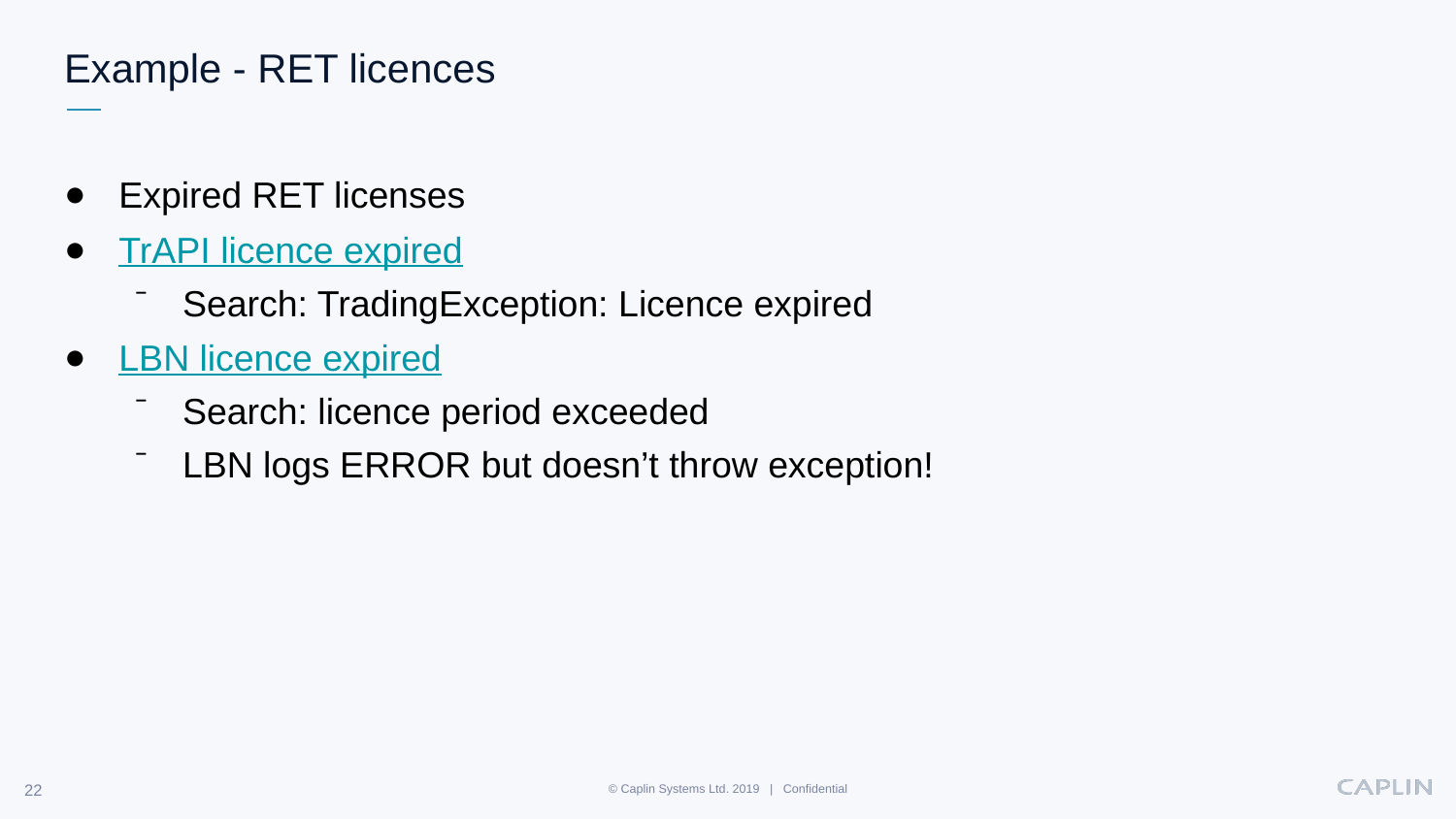

# Example - RET licences
Expired RET licenses
TrAPI licence expired
Search: TradingException: Licence expired
LBN licence expired
Search: licence period exceeded
LBN logs ERROR but doesn’t throw exception!